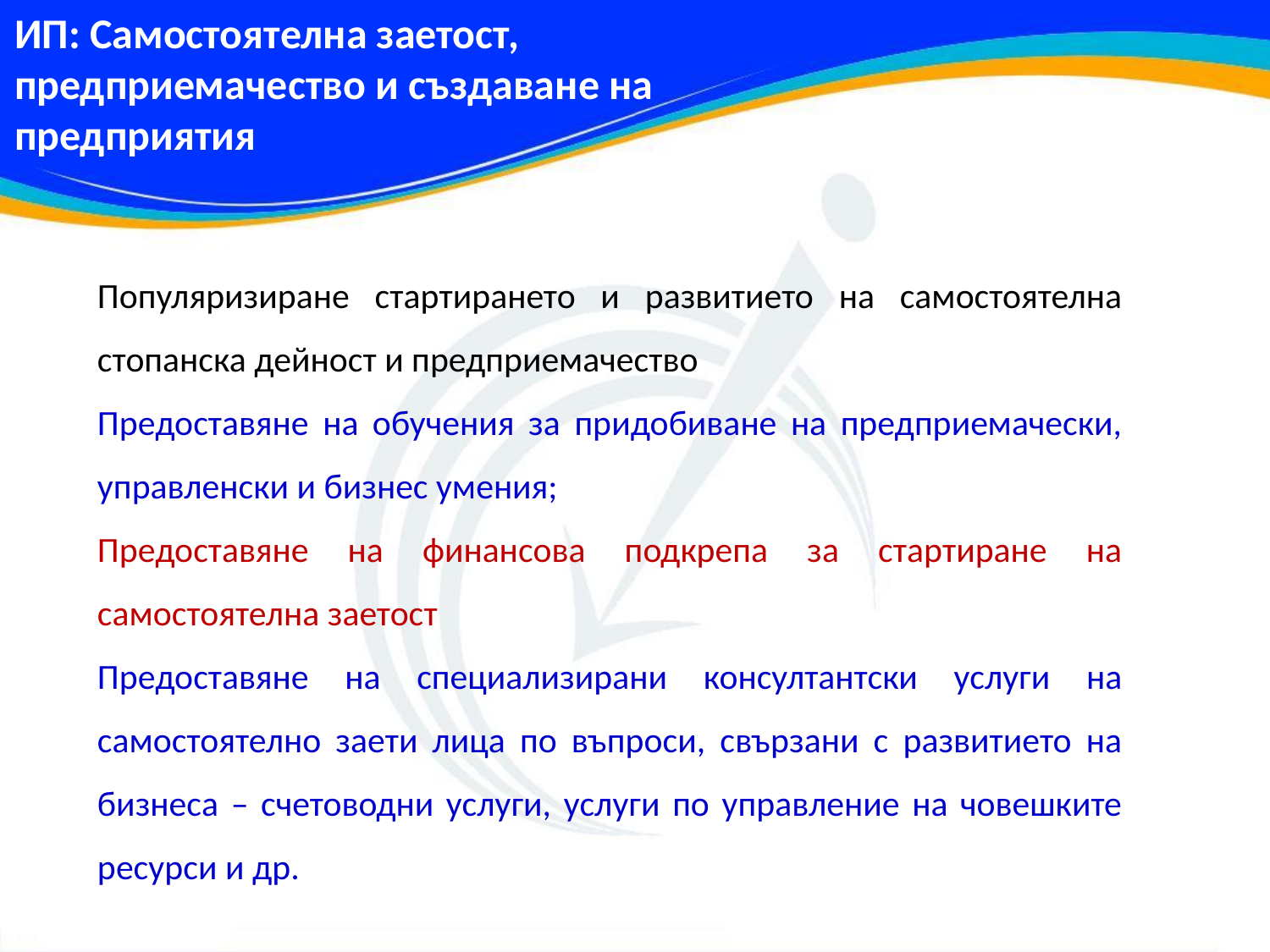

ИП: Самостоятелна заетост, предприемачество и създаване на предприятия
Популяризиране стартирането и развитието на самостоятелна стопанска дейност и предприемачество
Предоставяне на обучения за придобиване на предприемачески, управленски и бизнес умения;
Предоставяне на финансова подкрепа за стартиране на самостоятелна заетост
Предоставяне на специализирани консултантски услуги на самостоятелно заети лица по въпроси, свързани с развитието на бизнеса – счетоводни услуги, услуги по управление на човешките ресурси и др.